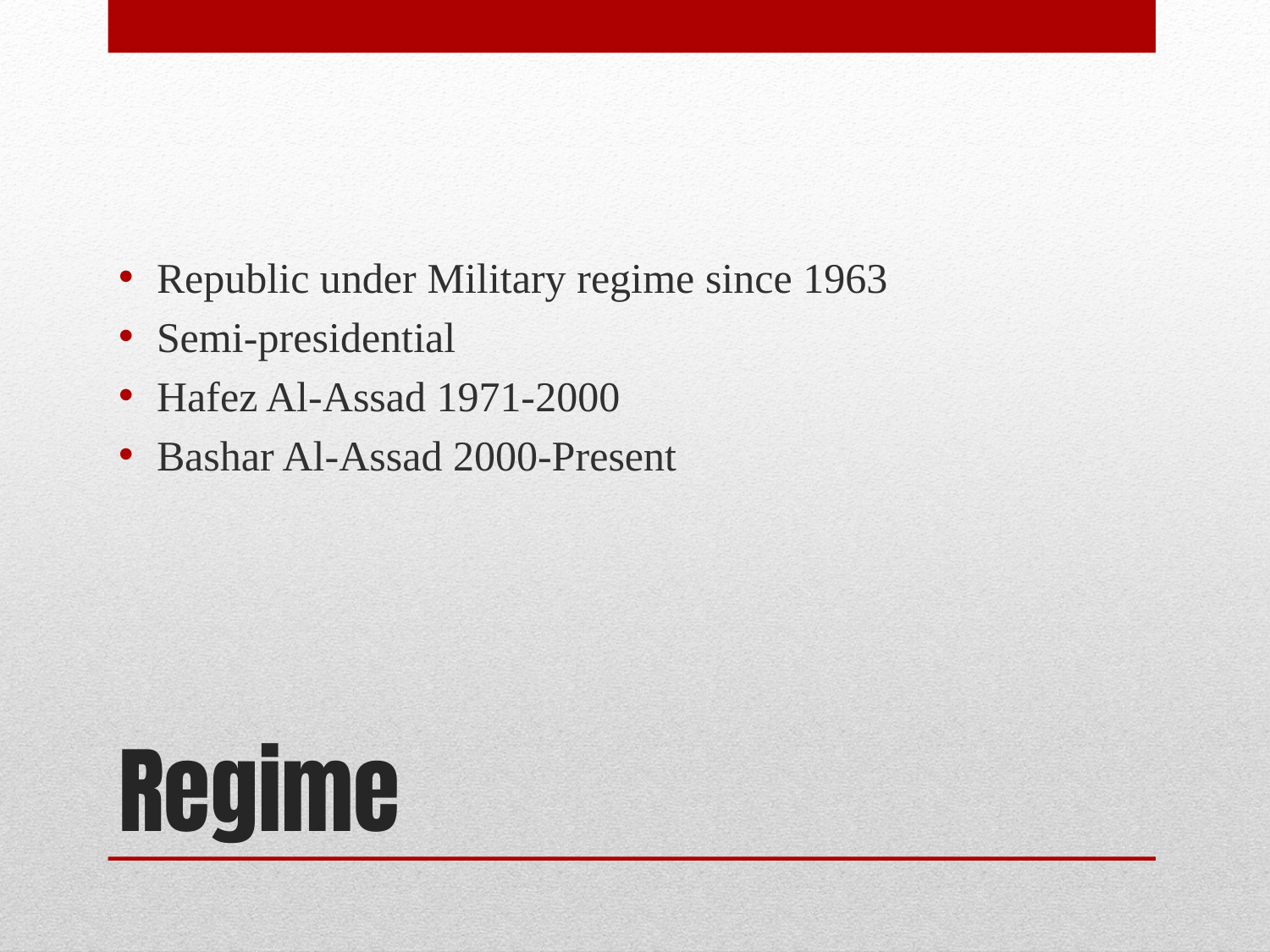

Republic under Military regime since 1963
Semi-presidential
Hafez Al-Assad 1971-2000
Bashar Al-Assad 2000-Present

# Regime